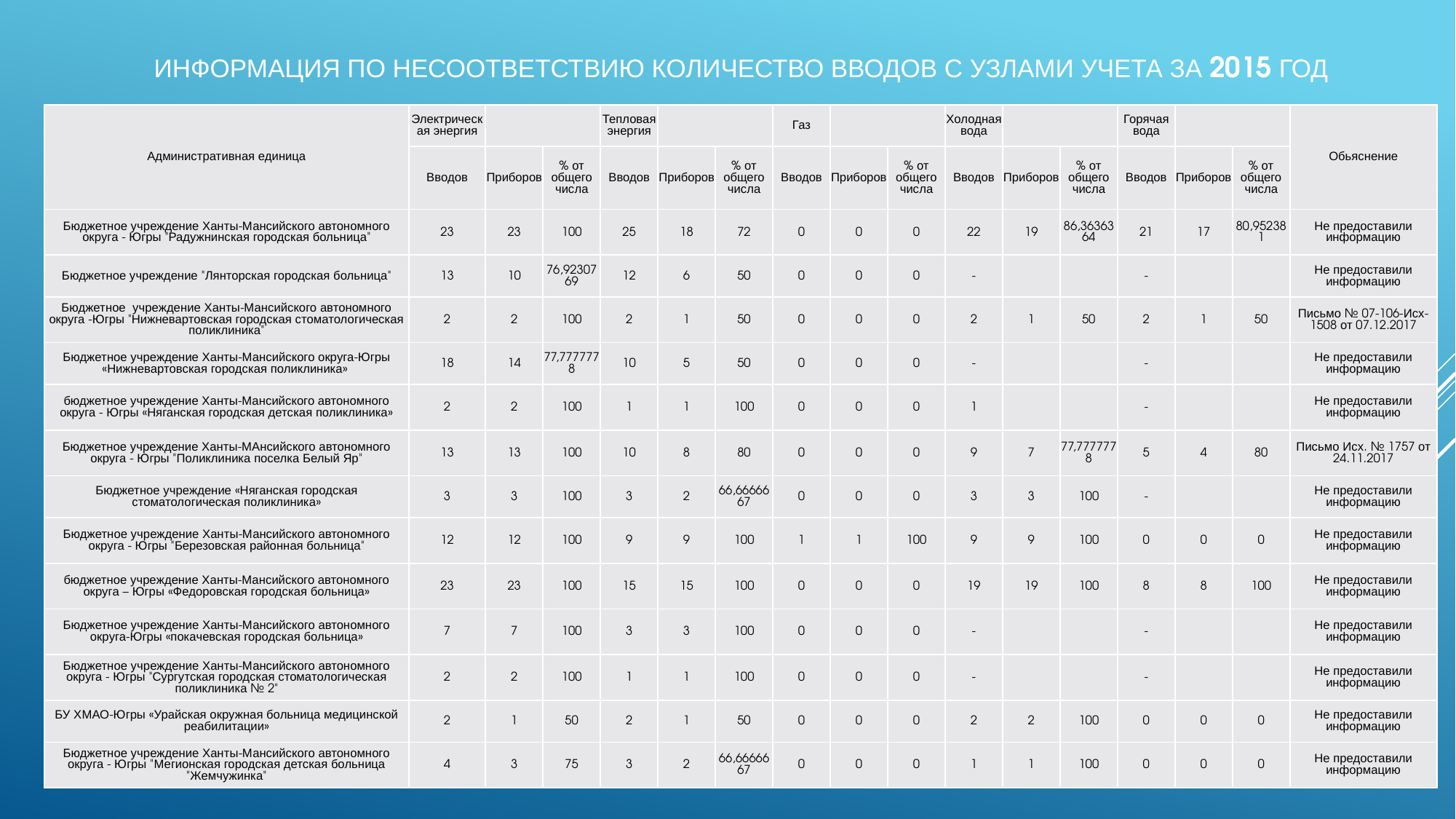

# Информация по несоответствию количество вводов с узлами учета за 2015 год
| Административная единица | Электрическая энергия |  |  | Тепловая энергия |  |  | Газ |  |  | Холодная вода |  |  | Горячая вода |  |  | Обьяснение |
| --- | --- | --- | --- | --- | --- | --- | --- | --- | --- | --- | --- | --- | --- | --- | --- | --- |
|  | Вводов | Приборов | % от общего числа | Вводов | Приборов | % от общего числа | Вводов | Приборов | % от общего числа | Вводов | Приборов | % от общего числа | Вводов | Приборов | % от общего числа |  |
| Бюджетное учреждение Ханты-Мансийского автономного округа - Югры "Радужнинская городская больница" | 23 | 23 | 100 | 25 | 18 | 72 | 0 | 0 | 0 | 22 | 19 | 86,3636364 | 21 | 17 | 80,952381 | Не предоставили информацию |
| Бюджетное учреждение "Лянторская городская больница" | 13 | 10 | 76,9230769 | 12 | 6 | 50 | 0 | 0 | 0 | - |  |  | - |  |  | Не предоставили информацию |
| Бюджетное учреждение Ханты-Мансийского автономного округа -Югры "Нижневартовская городская стоматологическая поликлиника" | 2 | 2 | 100 | 2 | 1 | 50 | 0 | 0 | 0 | 2 | 1 | 50 | 2 | 1 | 50 | Письмо № 07-106-Исх-1508 от 07.12.2017 |
| Бюджетное учреждение Ханты-Мансийского округа-Югры «Нижневартовская городская поликлиника» | 18 | 14 | 77,7777778 | 10 | 5 | 50 | 0 | 0 | 0 | - |  |  | - |  |  | Не предоставили информацию |
| бюджетное учреждение Ханты-Мансийского автономного округа - Югры «Няганская городская детская поликлиника» | 2 | 2 | 100 | 1 | 1 | 100 | 0 | 0 | 0 | 1 |  |  | - |  |  | Не предоставили информацию |
| Бюджетное учреждение Ханты-МАнсийского автономного округа - Югры "Поликлиника поселка Белый Яр" | 13 | 13 | 100 | 10 | 8 | 80 | 0 | 0 | 0 | 9 | 7 | 77,7777778 | 5 | 4 | 80 | Письмо Исх. № 1757 от 24.11.2017 |
| Бюджетное учреждение «Няганская городская стоматологическая поликлиника» | 3 | 3 | 100 | 3 | 2 | 66,6666667 | 0 | 0 | 0 | 3 | 3 | 100 | - |  |  | Не предоставили информацию |
| Бюджетное учреждение Ханты-Мансийского автономного округа - Югры "Березовская районная больница" | 12 | 12 | 100 | 9 | 9 | 100 | 1 | 1 | 100 | 9 | 9 | 100 | 0 | 0 | 0 | Не предоставили информацию |
| бюджетное учреждение Ханты-Мансийского автономного округа – Югры «Федоровская городская больница» | 23 | 23 | 100 | 15 | 15 | 100 | 0 | 0 | 0 | 19 | 19 | 100 | 8 | 8 | 100 | Не предоставили информацию |
| Бюджетное учреждение Ханты-Мансийского автономного округа-Югры «покачевская городская больница» | 7 | 7 | 100 | 3 | 3 | 100 | 0 | 0 | 0 | - |  |  | - |  |  | Не предоставили информацию |
| Бюджетное учреждение Ханты-Мансийского автономного округа - Югры "Сургутская городская стоматологическая поликлиника № 2" | 2 | 2 | 100 | 1 | 1 | 100 | 0 | 0 | 0 | - |  |  | - |  |  | Не предоставили информацию |
| БУ ХМАО-Югры «Урайская окружная больница медицинской реабилитации» | 2 | 1 | 50 | 2 | 1 | 50 | 0 | 0 | 0 | 2 | 2 | 100 | 0 | 0 | 0 | Не предоставили информацию |
| Бюджетное учреждение Ханты-Мансийского автономного округа - Югры "Мегионская городская детская больница "Жемчужинка" | 4 | 3 | 75 | 3 | 2 | 66,6666667 | 0 | 0 | 0 | 1 | 1 | 100 | 0 | 0 | 0 | Не предоставили информацию |